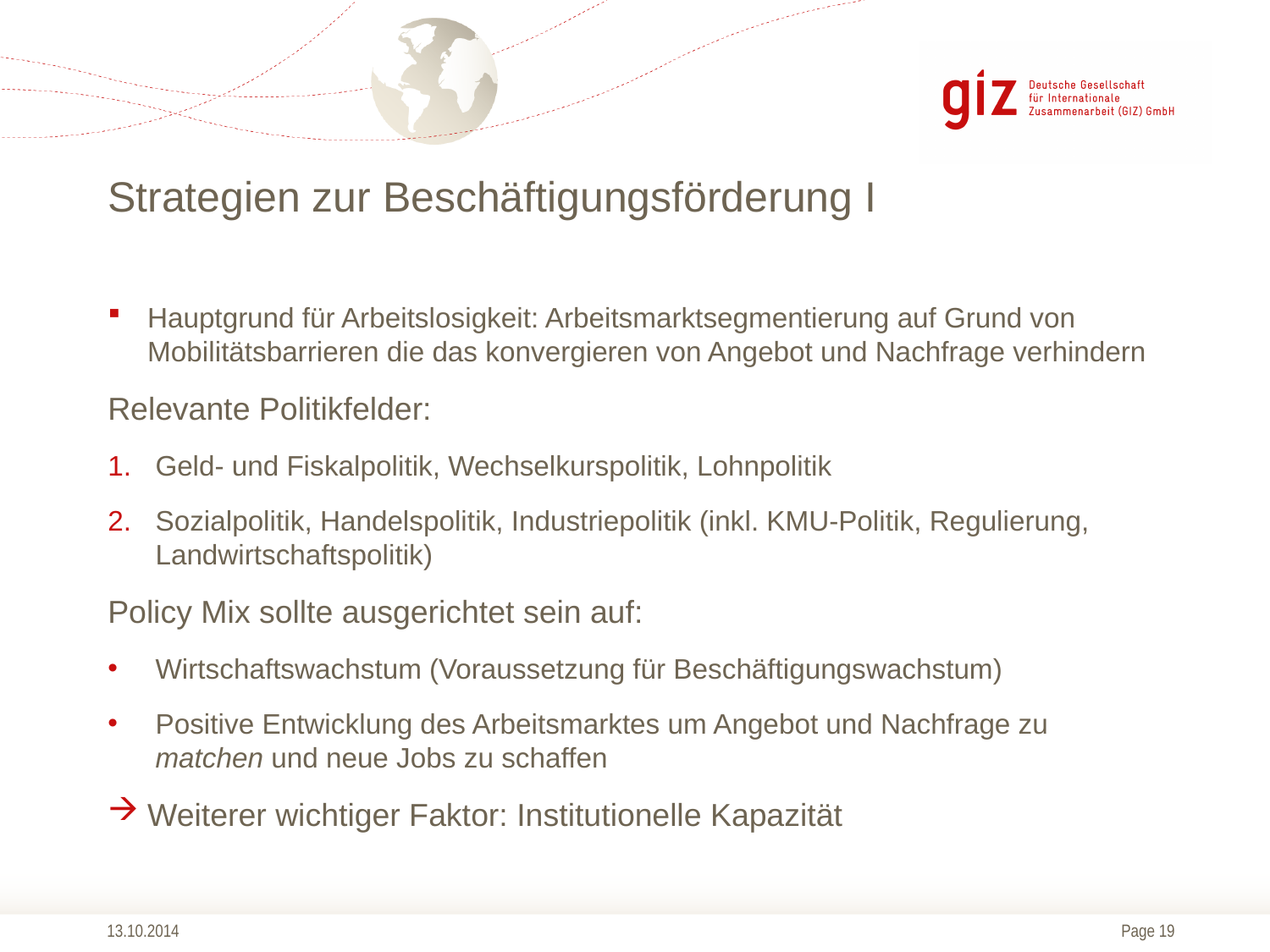

# Strategien zur Beschäftigungsförderung I
Hauptgrund für Arbeitslosigkeit: Arbeitsmarktsegmentierung auf Grund von Mobilitätsbarrieren die das konvergieren von Angebot und Nachfrage verhindern
Relevante Politikfelder:
Geld- und Fiskalpolitik, Wechselkurspolitik, Lohnpolitik
Sozialpolitik, Handelspolitik, Industriepolitik (inkl. KMU-Politik, Regulierung, Landwirtschaftspolitik)
Policy Mix sollte ausgerichtet sein auf:
Wirtschaftswachstum (Voraussetzung für Beschäftigungswachstum)
Positive Entwicklung des Arbeitsmarktes um Angebot und Nachfrage zu matchen und neue Jobs zu schaffen
Weiterer wichtiger Faktor: Institutionelle Kapazität

13.10.2014